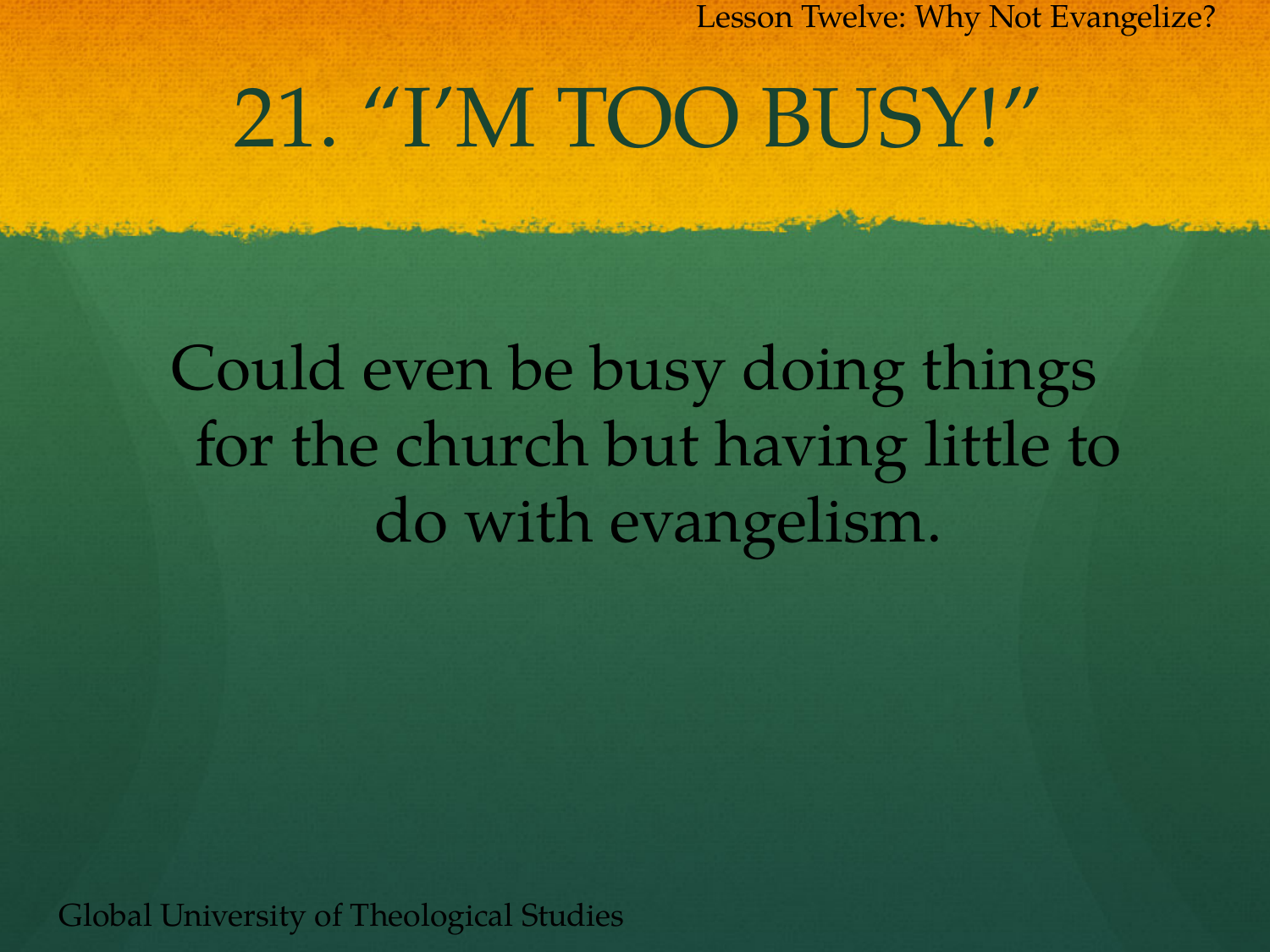

Lesson Twelve: Why Not Evangelize?

# 21. “I’m Too Busy!”
Could even be busy doing things for the church but having little to do with evangelism.
Global University of Theological Studies